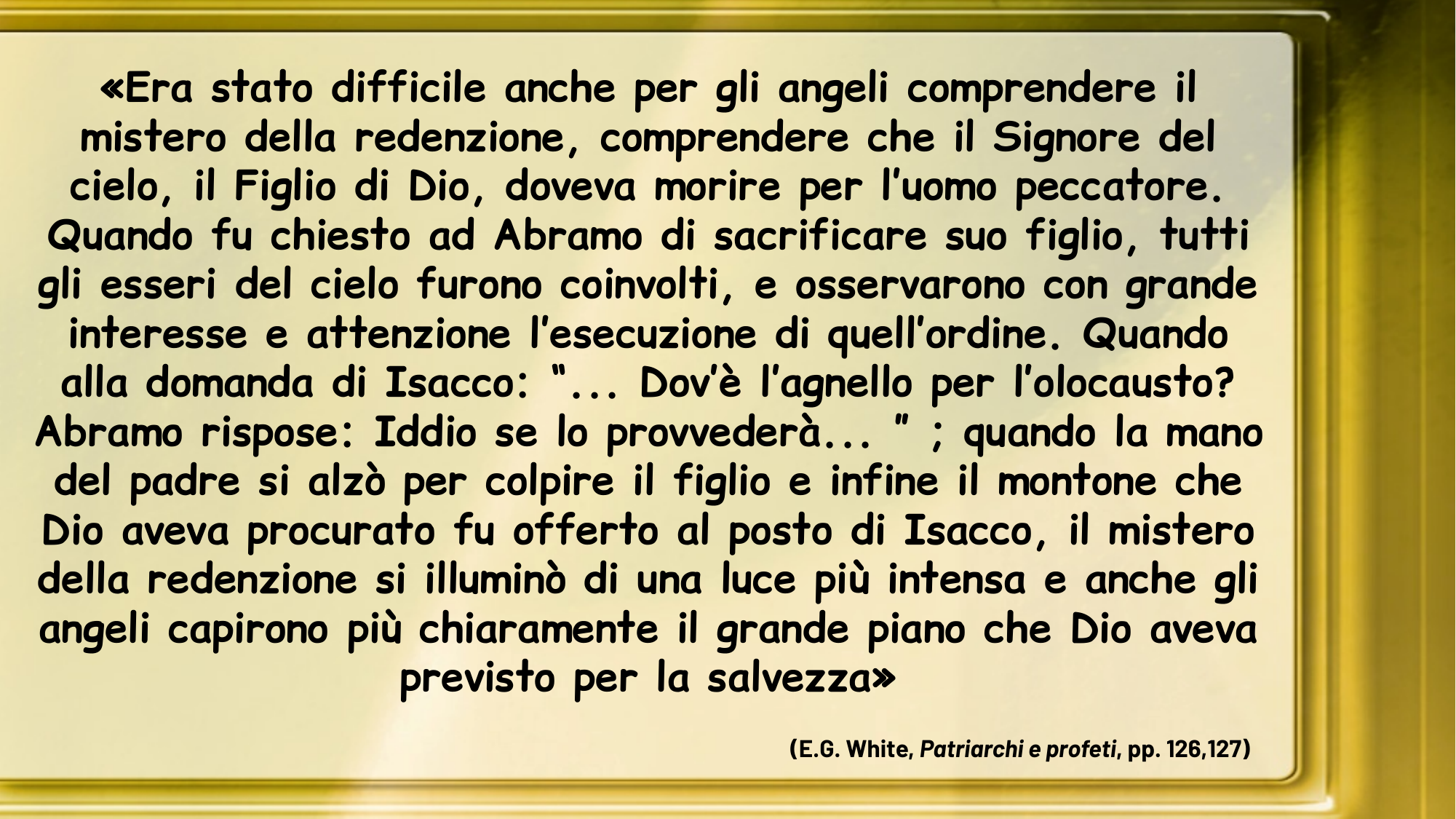

«Era stato difficile anche per gli angeli comprendere il mistero della redenzione, comprendere che il Signore del cielo, il Figlio di Dio, doveva morire per l’uomo peccatore. Quando fu chiesto ad Abramo di sacrificare suo figlio, tutti gli esseri del cielo furono coinvolti, e osservarono con grande interesse e attenzione l’esecuzione di quell’ordine. Quando alla domanda di Isacco: “... Dov’è l’agnello per l’olocausto? Abramo rispose: Iddio se lo provvederà... ” ; quando la mano del padre si alzò per colpire il figlio e infine il montone che Dio aveva procurato fu offerto al posto di Isacco, il mistero della redenzione si illuminò di una luce più intensa e anche gli angeli capirono più chiaramente il grande piano che Dio aveva previsto per la salvezza»
(E.G. White, Patriarchi e profeti, pp. 126,127)